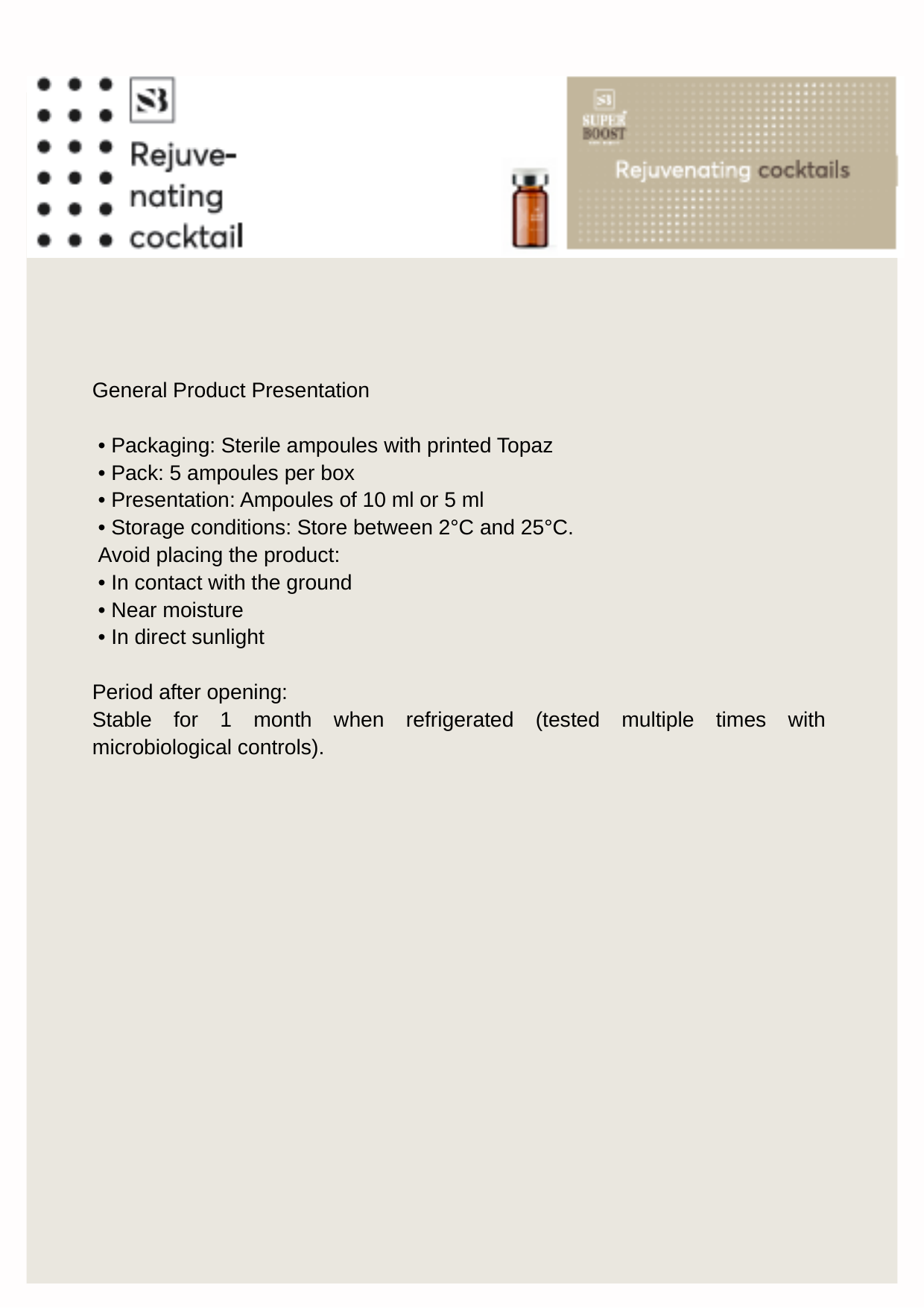

General Product Presentation

 • Packaging: Sterile ampoules with printed Topaz
 • Pack: 5 ampoules per box
 • Presentation: Ampoules of 10 ml or 5 ml
 • Storage conditions: Store between 2°C and 25°C.
 Avoid placing the product:
 • In contact with the ground
 • Near moisture
 • In direct sunlight

Period after opening:
Stable for 1 month when refrigerated (tested multiple times with microbiological controls).